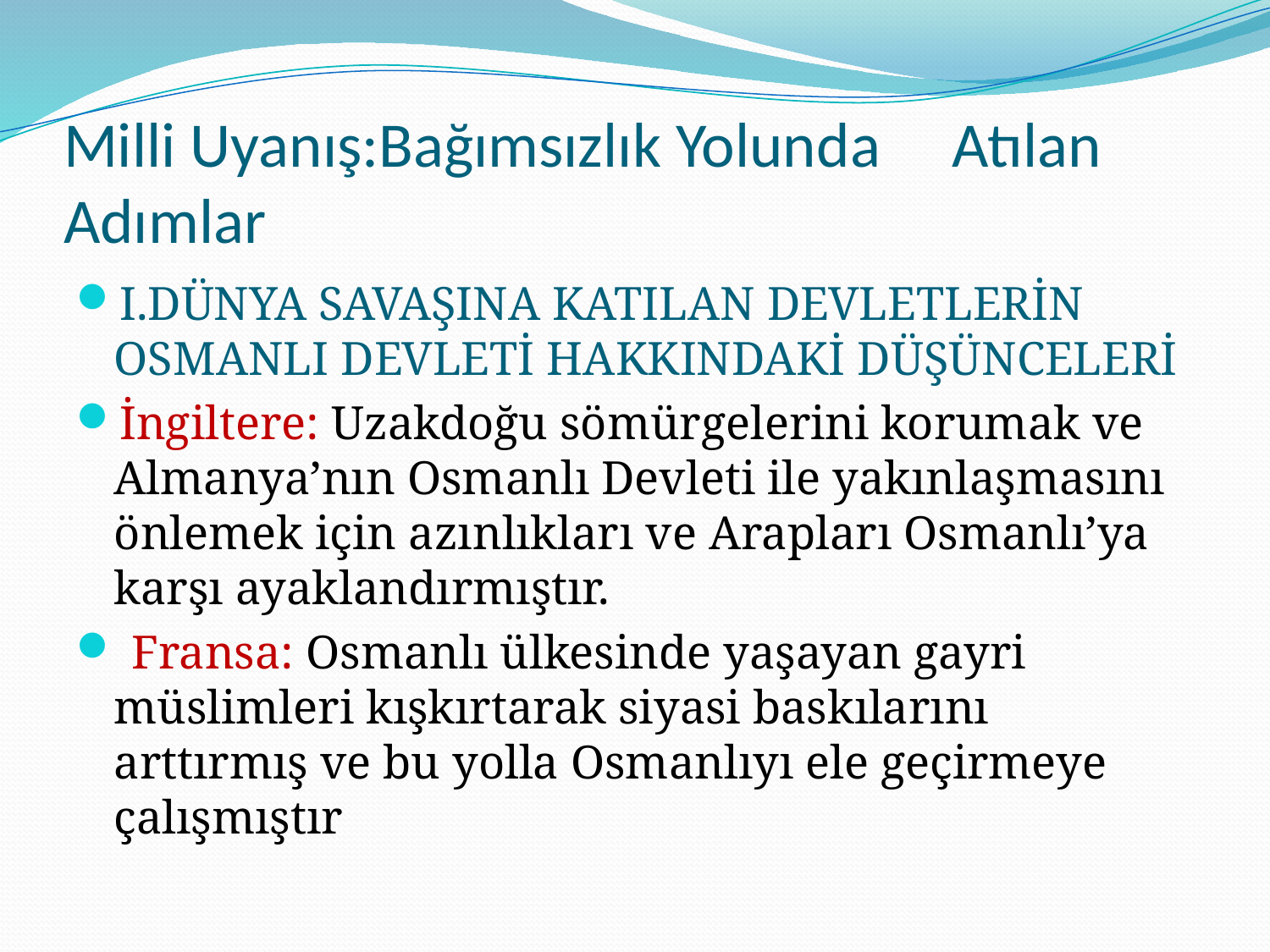

# Milli Uyanış:Bağımsızlık Yolunda     Atılan Adımlar
I.DÜNYA SAVAŞINA KATILAN DEVLETLERİN OSMANLI DEVLETİ HAKKINDAKİ DÜŞÜNCELERİ
İngiltere: Uzakdoğu sömürgelerini korumak ve Almanya’nın Osmanlı Devleti ile yakınlaşmasını önlemek için azınlıkları ve Arapları Osmanlı’ya karşı ayaklandırmıştır.
 Fransa: Osmanlı ülkesinde yaşayan gayri müslimleri kışkırtarak siyasi baskılarını arttırmış ve bu yolla Osmanlıyı ele geçirmeye çalışmıştır